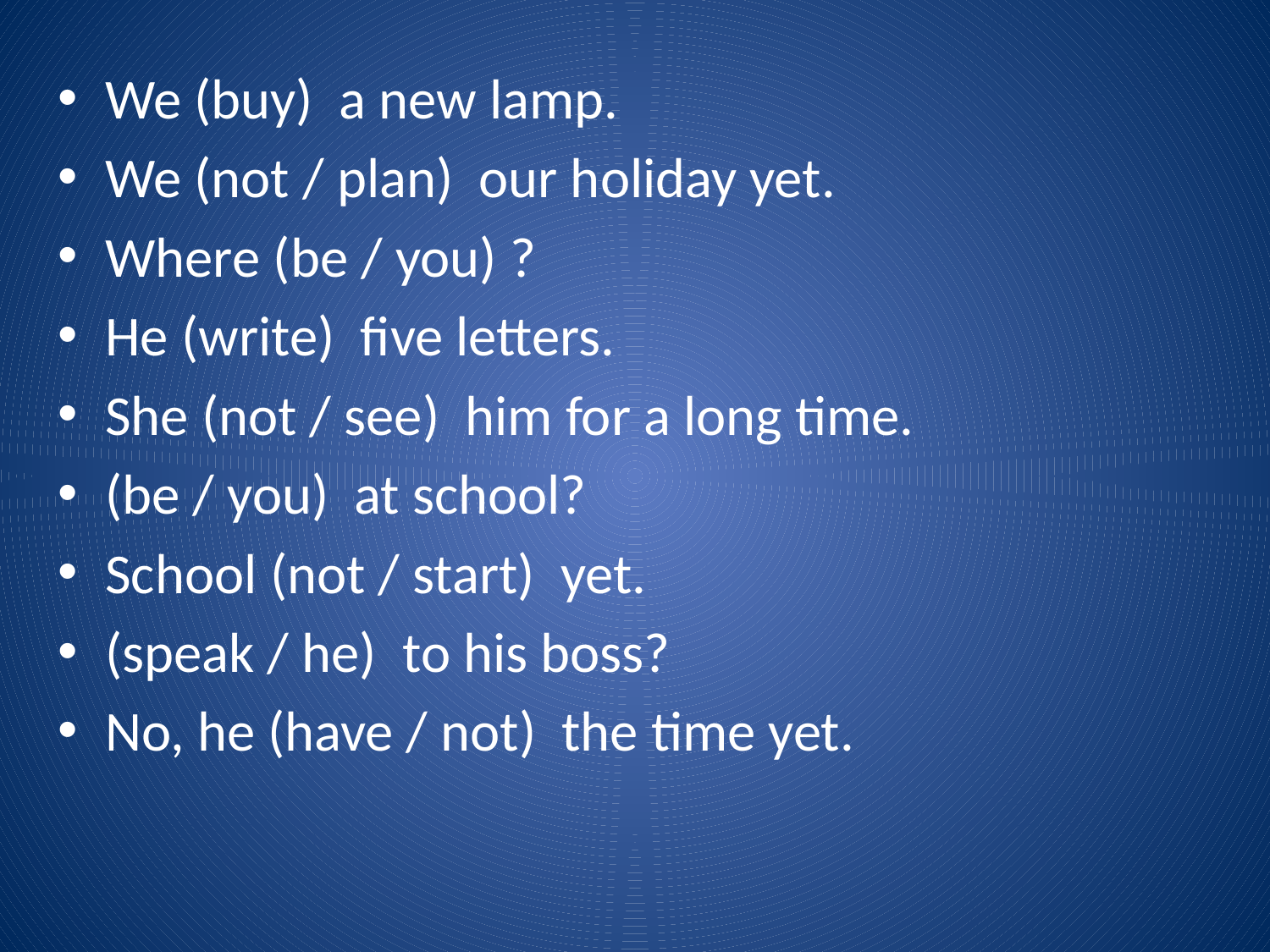

We (buy)  a new lamp.
We (not / plan)  our holiday yet.
Where (be / you) ?
He (write)  five letters.
She (not / see)  him for a long time.
(be / you)  at school?
School (not / start)  yet.
(speak / he)  to his boss?
No, he (have / not)  the time yet.